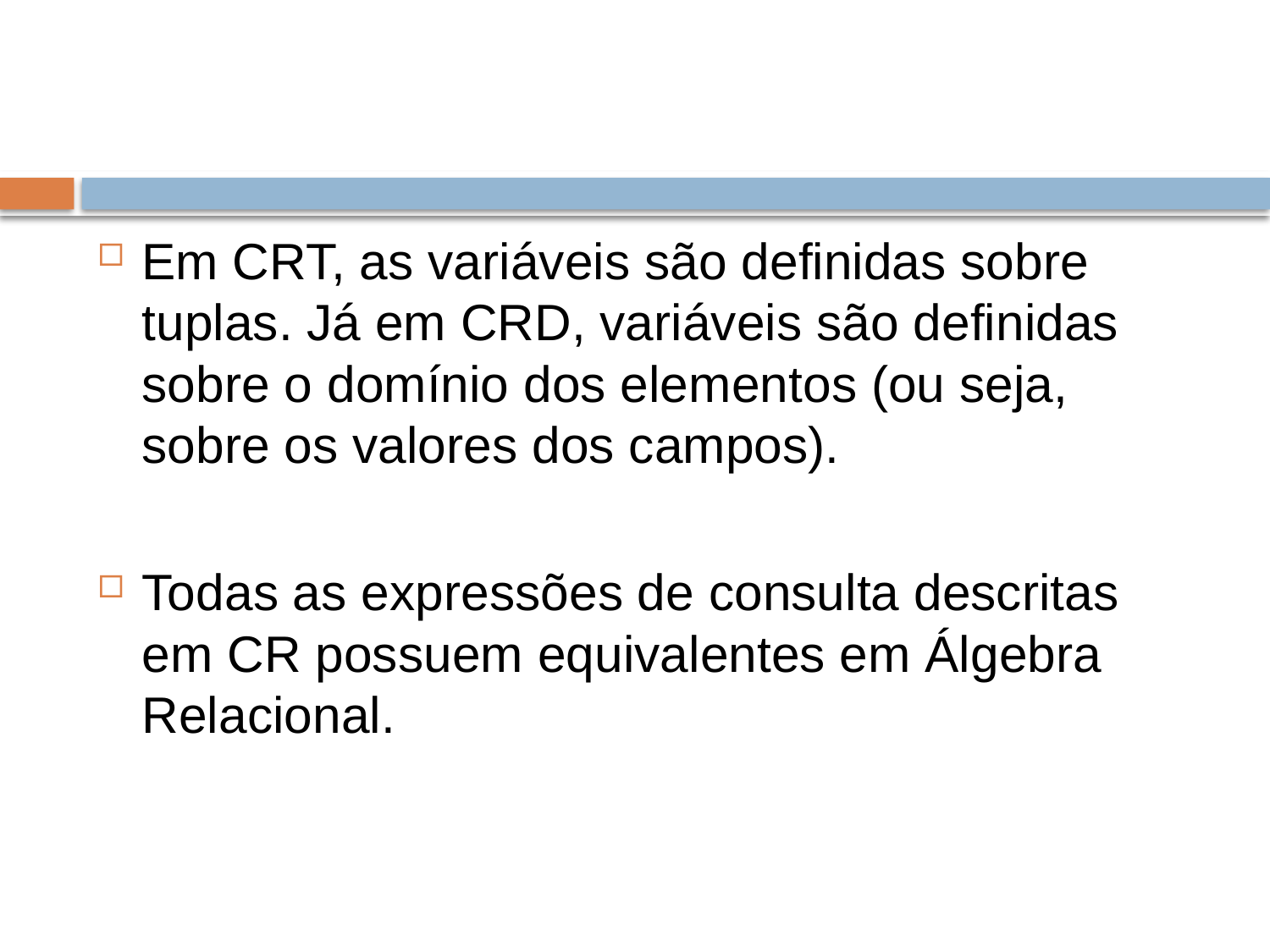

#
Em CRT, as variáveis são definidas sobre tuplas. Já em CRD, variáveis são definidas sobre o domínio dos elementos (ou seja, sobre os valores dos campos).

Todas as expressões de consulta descritas em CR possuem equivalentes em Álgebra Relacional.